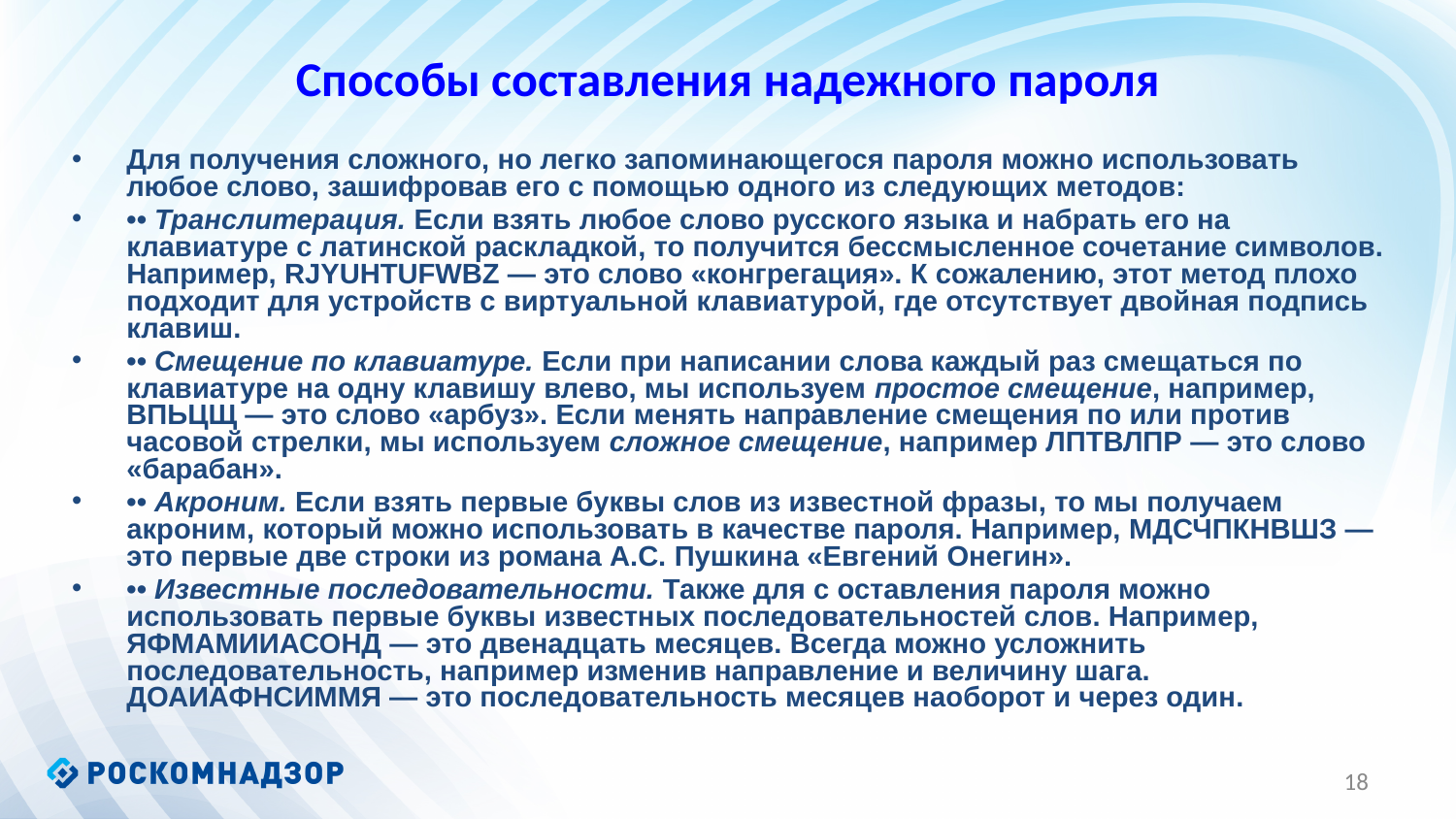

# Способы составления надежного пароля
Для получения сложного, но легко запоминающегося пароля можно использовать любое слово, зашифровав его с помощью одного из следующих методов:
•• Транслитерация. Если взять любое слово русского языка и набрать его на клавиатуре с латинской раскладкой, то получится бессмысленное сочетание символов. Например, RJYUHTUFWBZ — это слово «конгрегация». К сожалению, этот метод плохо подходит для устройств с виртуальной клавиатурой, где отсутствует двойная подпись клавиш.
•• Смещение по клавиатуре. Если при написании слова каждый раз смещаться по клавиатуре на одну клавишу влево, мы используем простое смещение, например, ВПЬЦЩ — это слово «арбуз». Если менять направление смещения по или против часовой стрелки, мы используем сложное смещение, например ЛПТВЛПР — это слово «барабан».
•• Акроним. Если взять первые буквы слов из известной фразы, то мы получаем акроним, который можно использовать в качестве пароля. Например, МДСЧПКНВШЗ — это первые две строки из романа А.С. Пушкина «Евгений Онегин».
•• Известные последовательности. Также для с оставления пароля можно использовать первые буквы известных последовательностей слов. Например, ЯФМАМИИАСОНД — это двенадцать месяцев. Всегда можно усложнить последовательность, например изменив направление и величину шага. ДОАИАФНСИММЯ — это последовательность месяцев наоборот и через один.
18